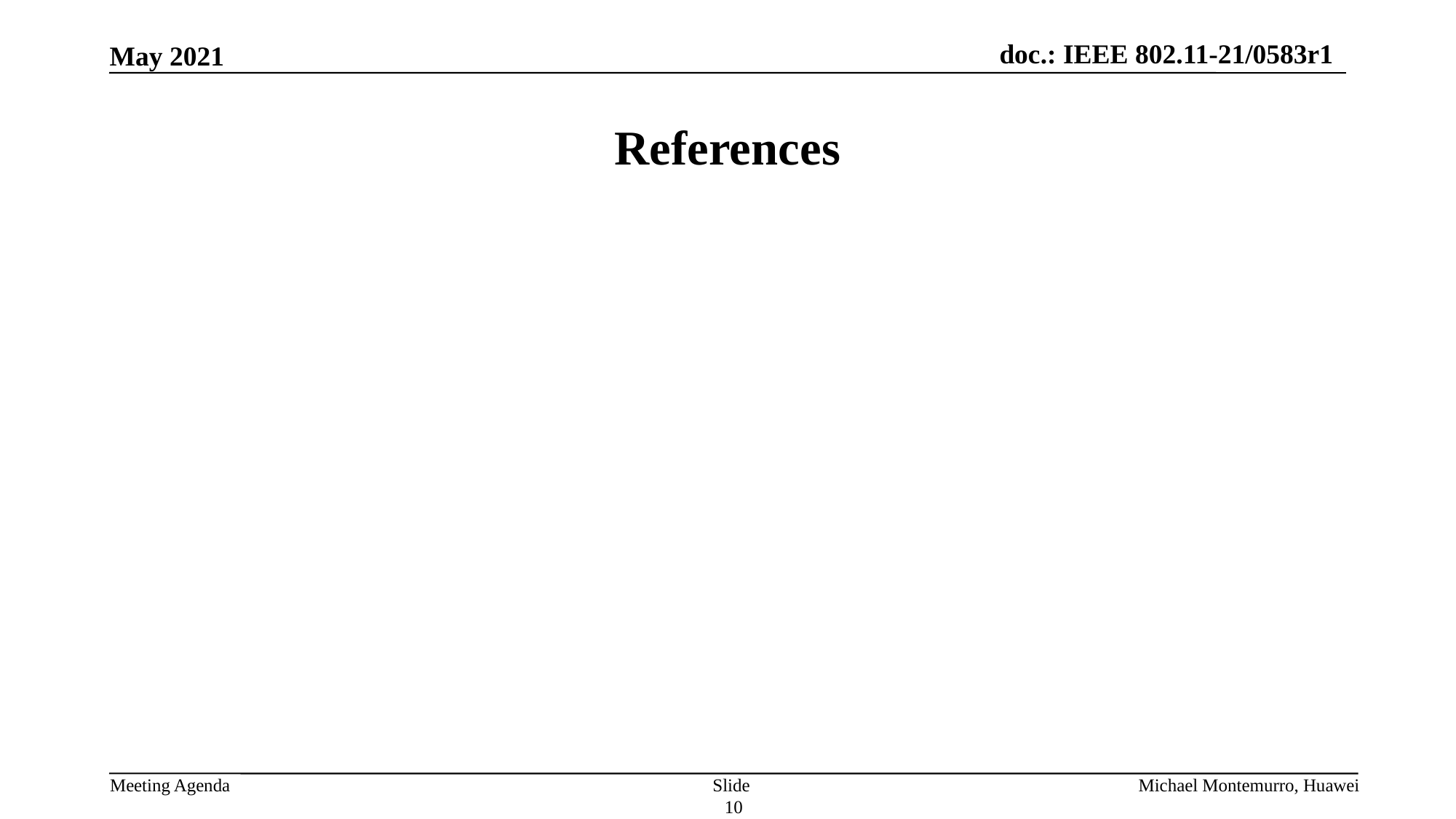

# References

Michael Montemurro, Huawei
Slide 10